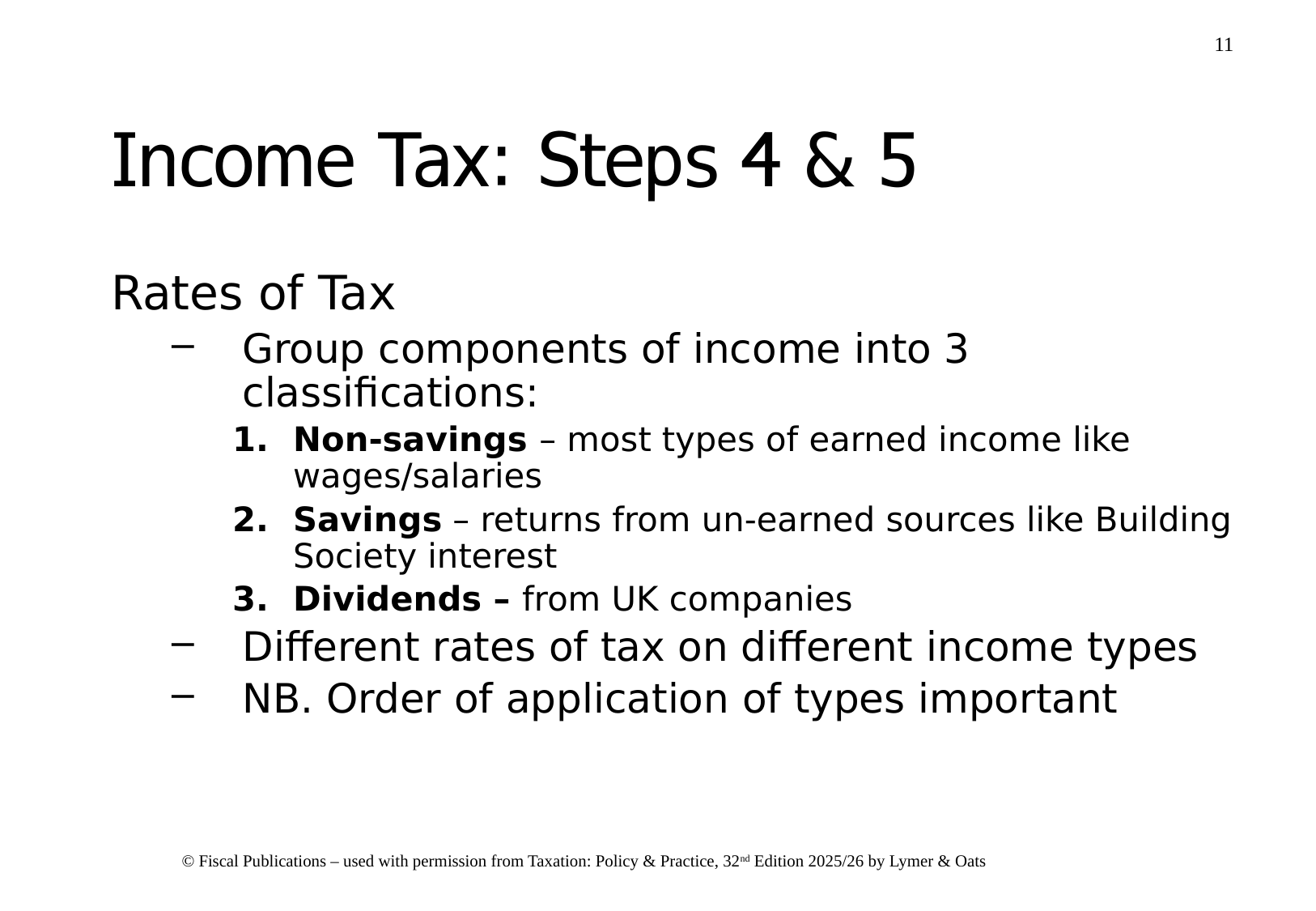

# Income Tax: Steps 4 & 5
Rates of Tax
Group components of income into 3 classifications:
Non-savings – most types of earned income like wages/salaries
Savings – returns from un-earned sources like Building Society interest
Dividends – from UK companies
Different rates of tax on different income types
NB. Order of application of types important